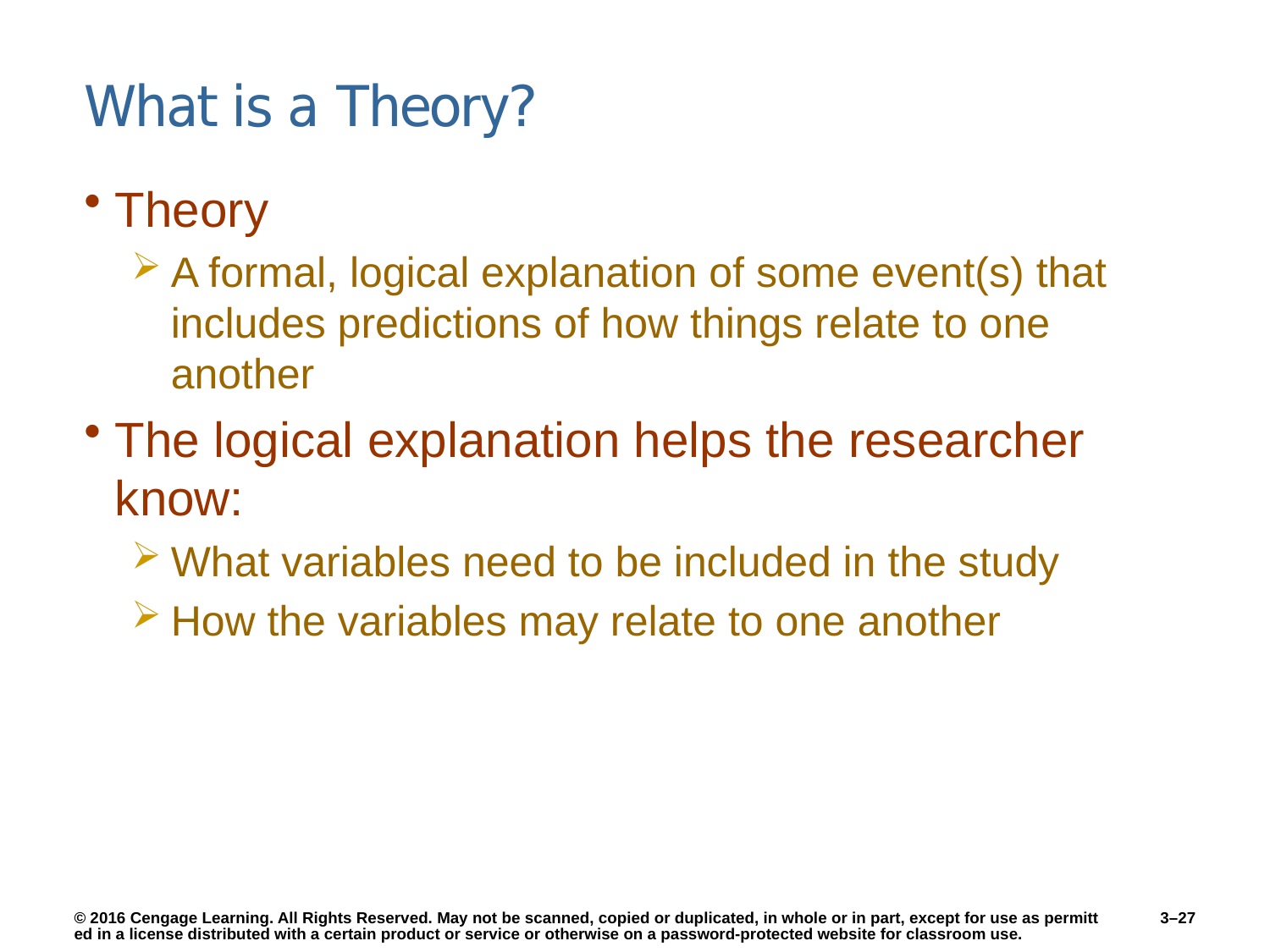

# What is a Theory?
Theory
A formal, logical explanation of some event(s) that includes predictions of how things relate to one another
The logical explanation helps the researcher know:
What variables need to be included in the study
How the variables may relate to one another
3–27
© 2016 Cengage Learning. All Rights Reserved. May not be scanned, copied or duplicated, in whole or in part, except for use as permitted in a license distributed with a certain product or service or otherwise on a password-protected website for classroom use.